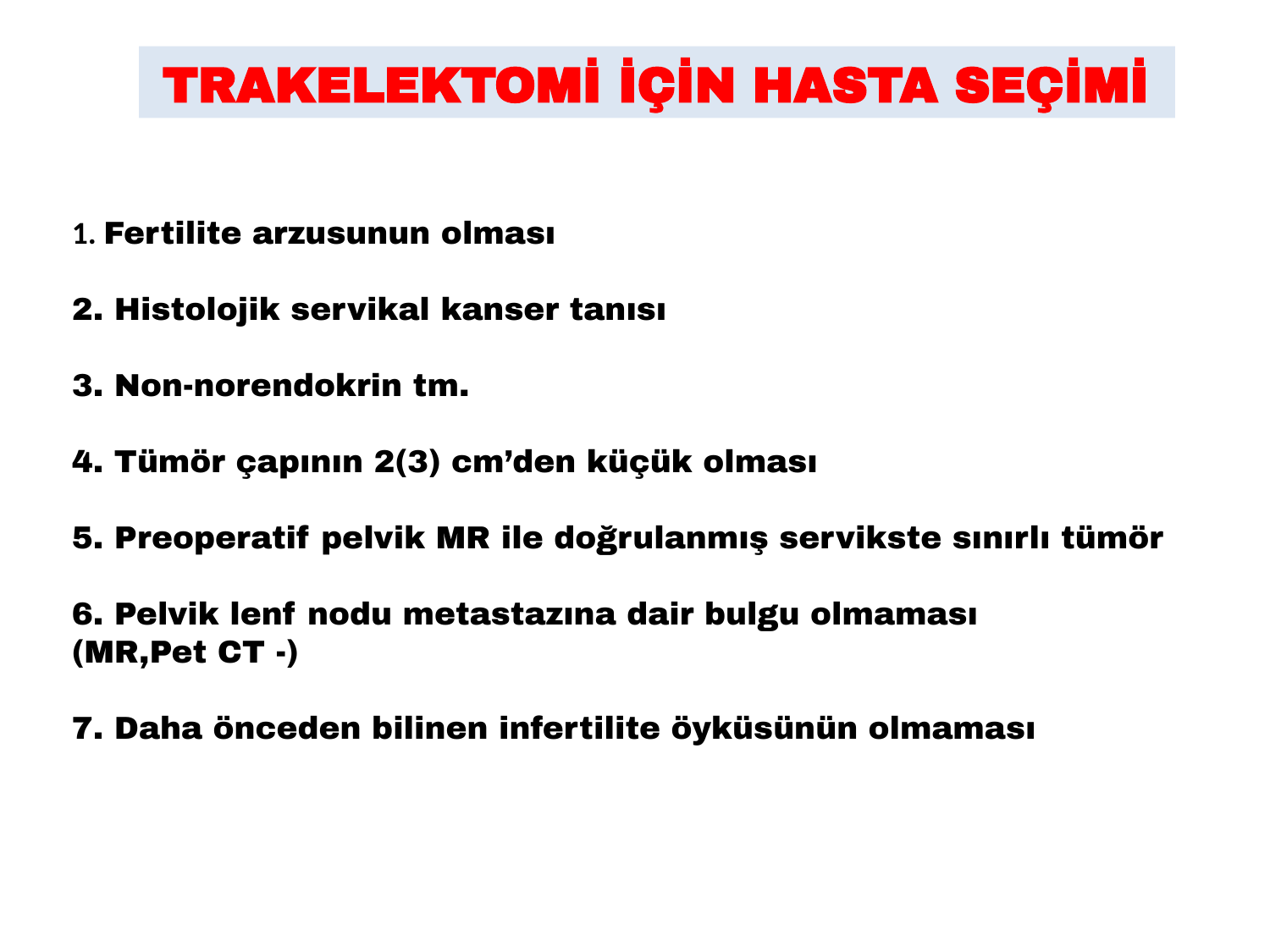

TRAKELEKTOMİ İÇİN HASTA SEÇİMİ
1. Fertilite arzusunun olması

2. Histolojik servikal kanser tanısı

3. Non-norendokrin tm.

4. Tümör çapının 2(3) cm’den küçük olması

5. Preoperatif pelvik MR ile doğrulanmış servikste sınırlı tümör

6. Pelvik lenf nodu metastazına dair bulgu olmaması
(MR,Pet CT -)

7. Daha önceden bilinen infertilite öyküsünün olmaması